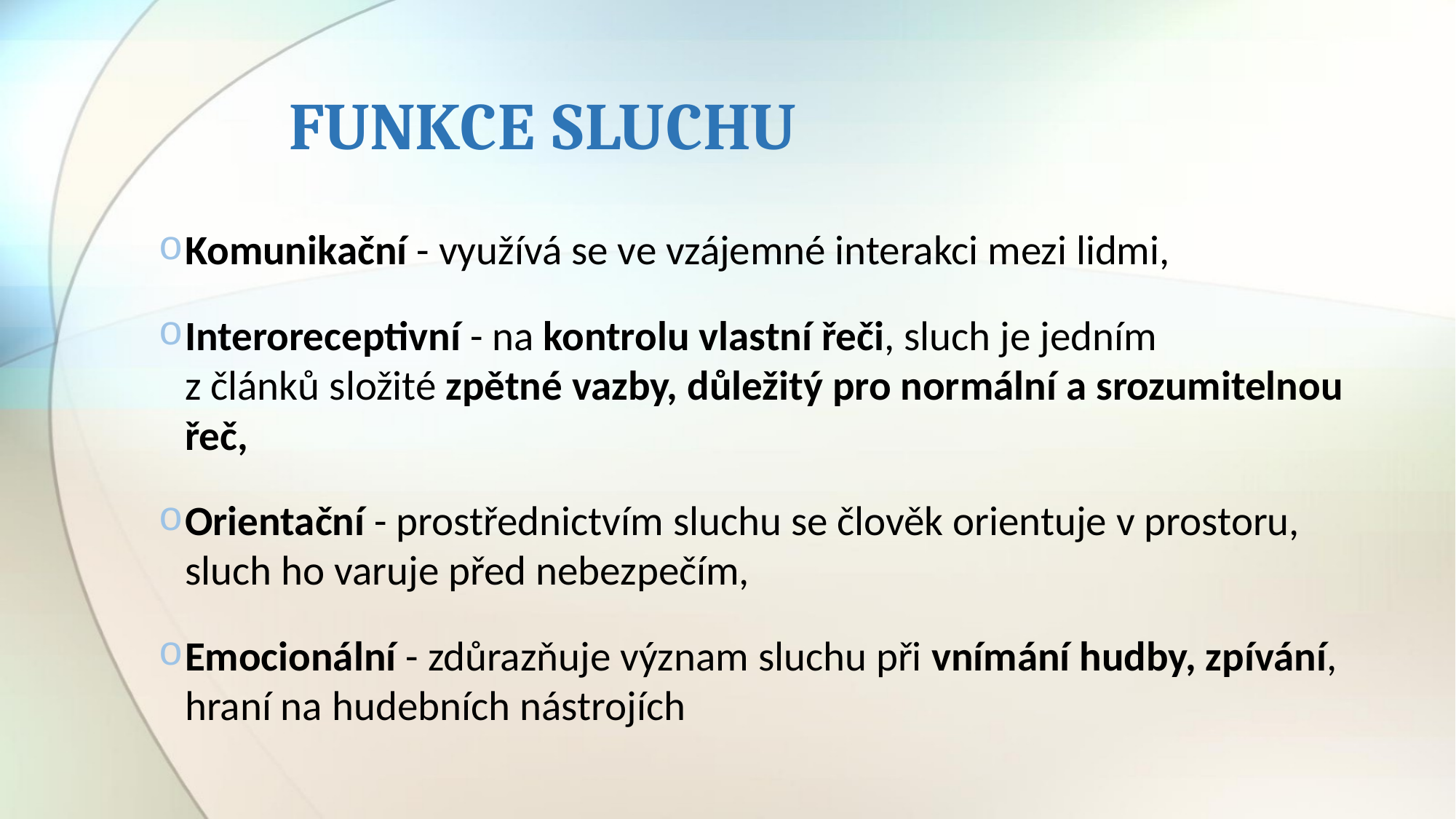

# FUNKCE SLUCHU
Komunikační - využívá se ve vzájemné interakci mezi lidmi,
Interoreceptivní - na kontrolu vlastní řeči, sluch je jedním
z článků složité zpětné vazby, důležitý pro normální a srozumitelnou řeč,
Orientační - prostřednictvím sluchu se člověk orientuje v prostoru, sluch ho varuje před nebezpečím,
Emocionální - zdůrazňuje význam sluchu při vnímání hudby, zpívání, hraní na hudebních nástrojích